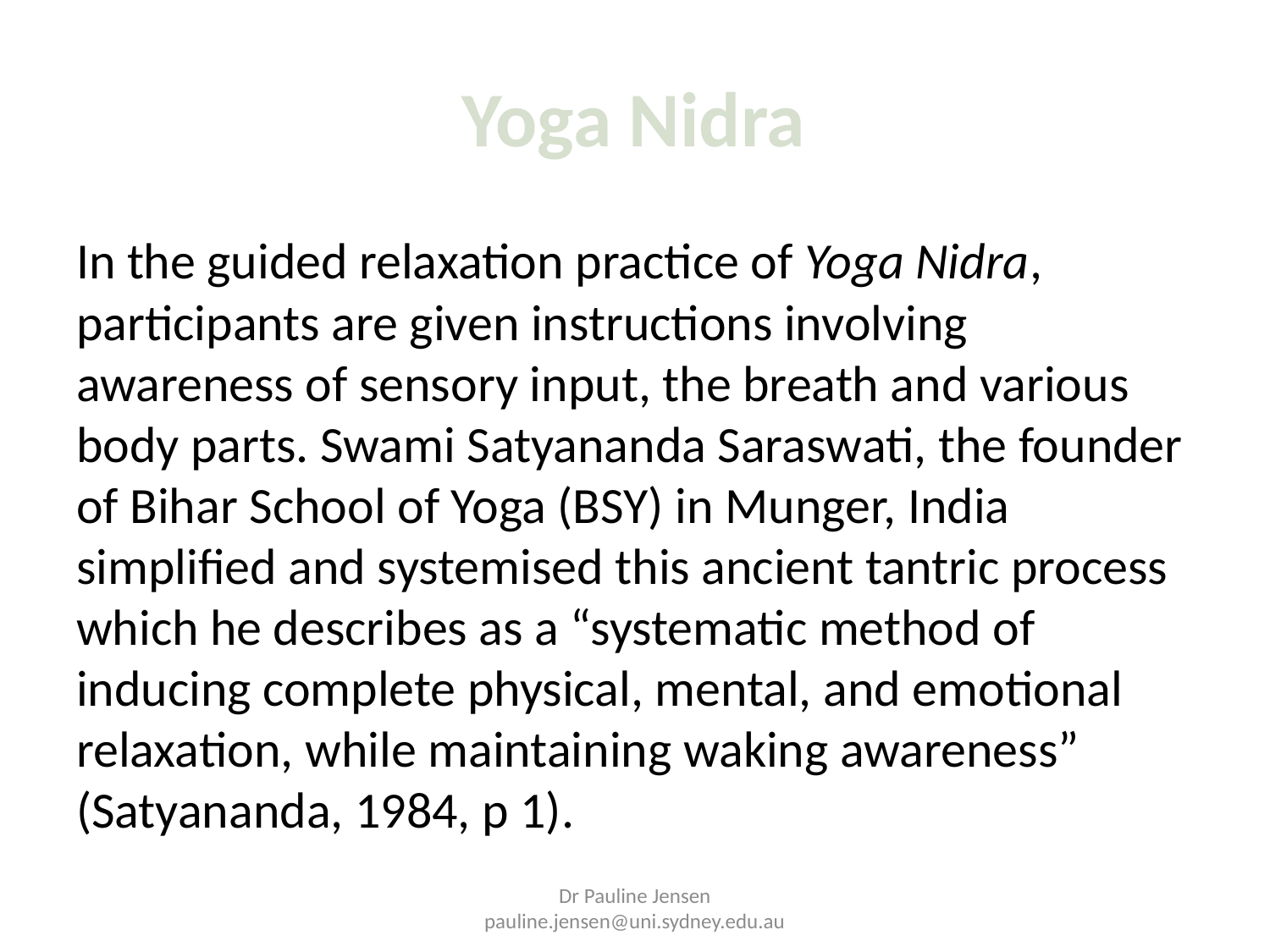

# Yoga Nidra
In the guided relaxation practice of Yoga Nidra, participants are given instructions involving awareness of sensory input, the breath and various body parts. Swami Satyananda Saraswati, the founder of Bihar School of Yoga (BSY) in Munger, India simplified and systemised this ancient tantric process which he describes as a “systematic method of inducing complete physical, mental, and emotional relaxation, while maintaining waking awareness” (Satyananda, 1984, p 1).

Dr Pauline Jensen pauline.jensen@uni.sydney.edu.au